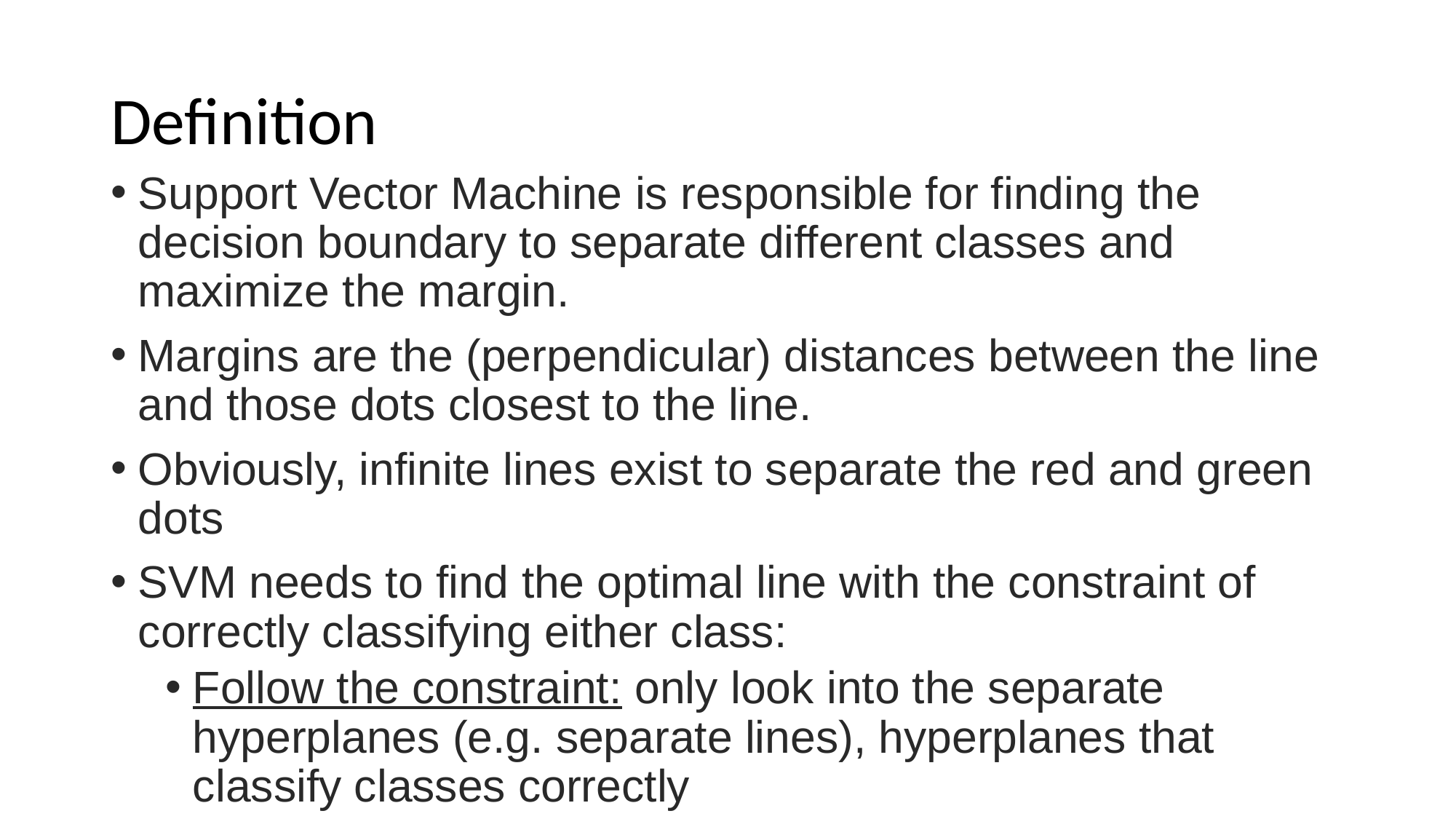

# Definition
Support Vector Machine is responsible for finding the decision boundary to separate different classes and maximize the margin.
Margins are the (perpendicular) distances between the line and those dots closest to the line.
Obviously, infinite lines exist to separate the red and green dots
SVM needs to find the optimal line with the constraint of correctly classifying either class:
Follow the constraint: only look into the separate hyperplanes (e.g. separate lines), hyperplanes that classify classes correctly
Conduct optimization: pick up the one that maximizes the margin